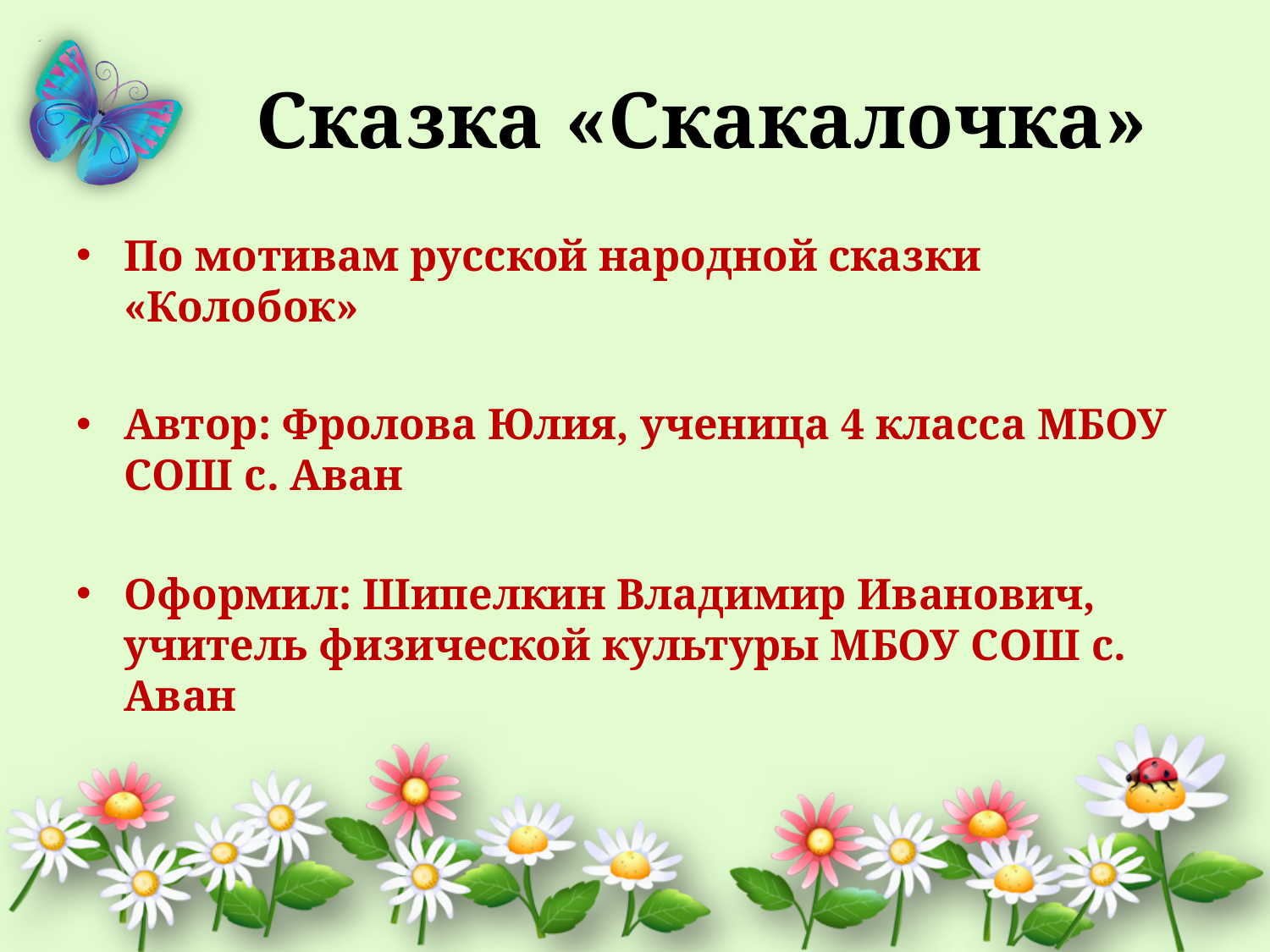

# Сказка «Скакалочка»
По мотивам русской народной сказки «Колобок»

Автор: Фролова Юлия, ученица 4 класса МБОУ СОШ с. Аван

Оформил: Шипелкин Владимир Иванович, учитель физической культуры МБОУ СОШ с. Аван